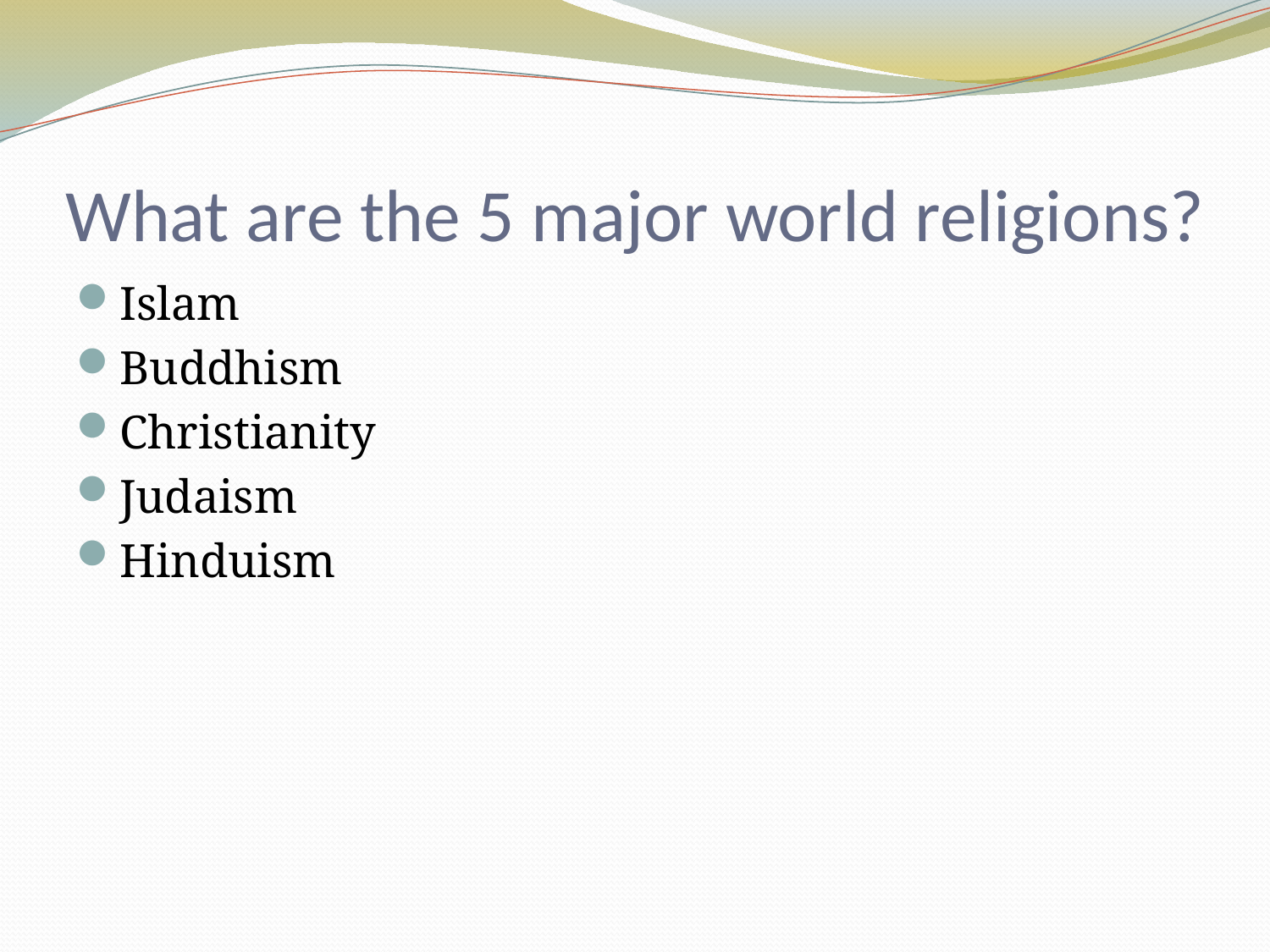

# What are the 5 major world religions?
Islam
Buddhism
Christianity
Judaism
Hinduism